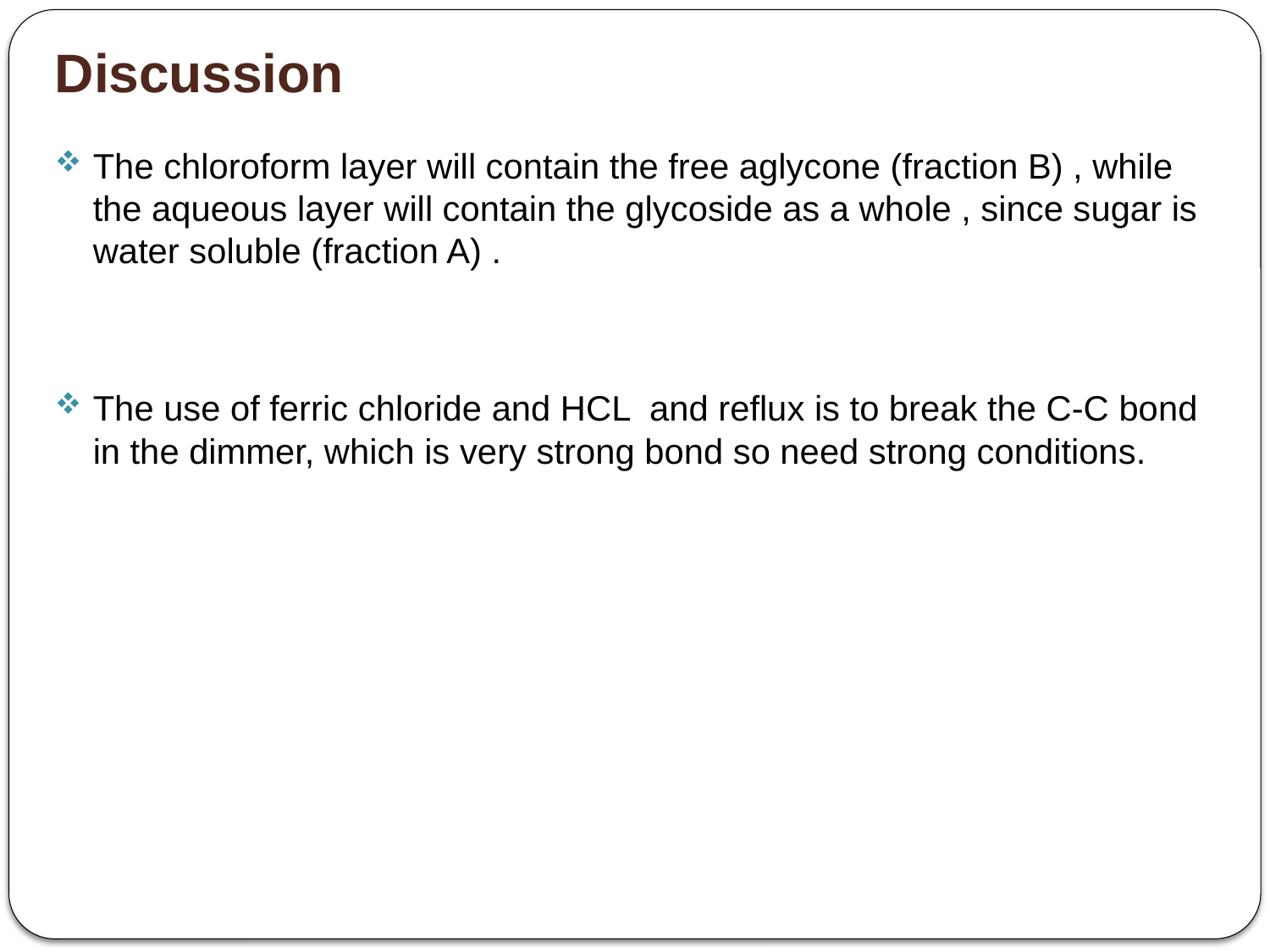

# Discussion
The chloroform layer will contain the free aglycone (fraction B) , while the aqueous layer will contain the glycoside as a whole , since sugar is water soluble (fraction A) .

The use of ferric chloride and HCL  and reflux is to break the C-C bond in the dimmer, which is very strong bond so need strong conditions.